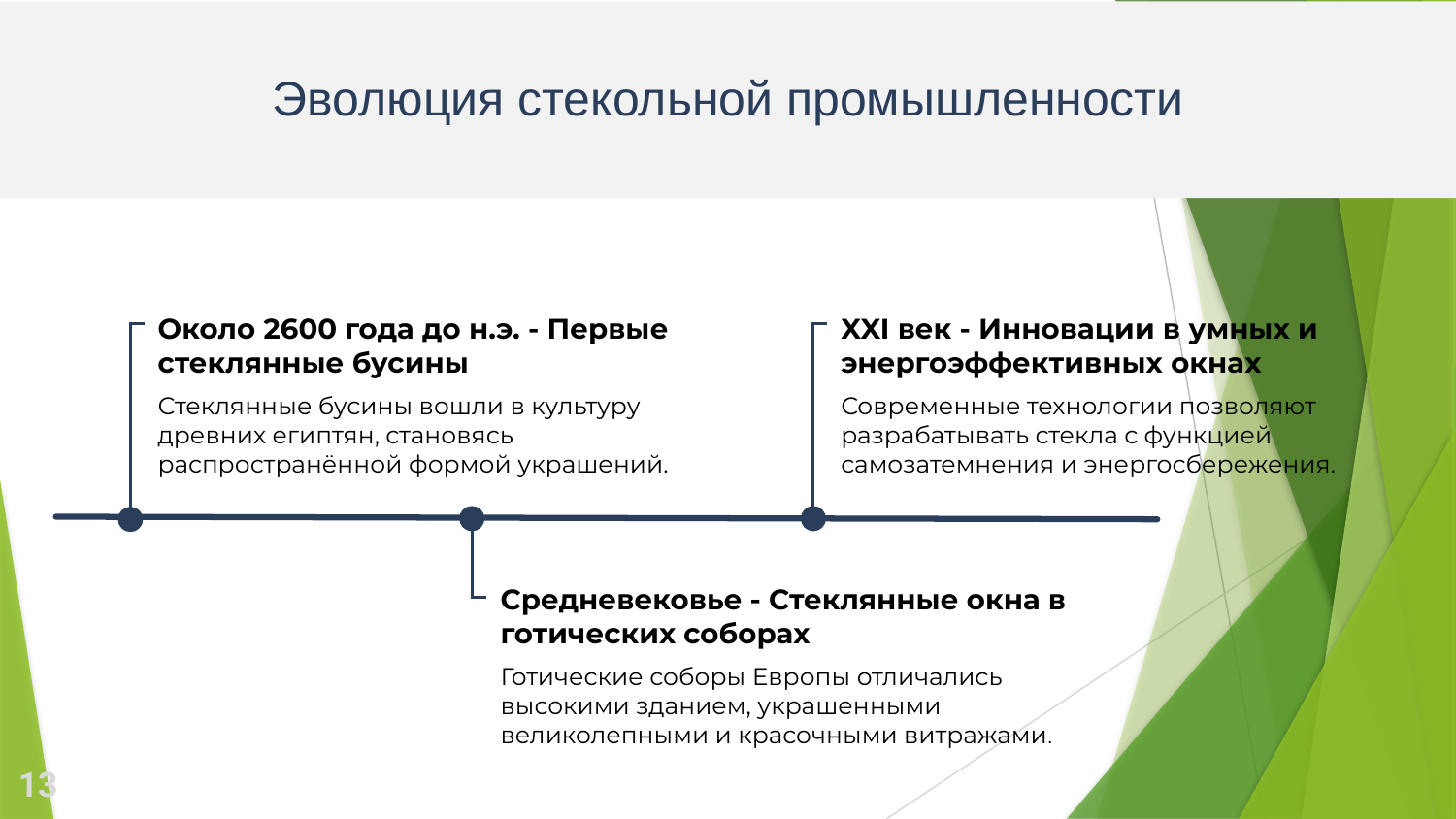

Эволюция стекольной промышленности
Около 2600 года до н.э. - Первые стеклянные бусины

Стеклянные бусины вошли в культуру древних египтян, становясь распространённой формой украшений.
XXI век - Инновации в умных и энергоэффективных окнах

Современные технологии позволяют разрабатывать стекла с функцией самозатемнения и энергосбережения.

Средневековье - Стеклянные окна в готических соборах

Готические соборы Европы отличались высокими зданием, украшенными великолепными и красочными витражами.
13